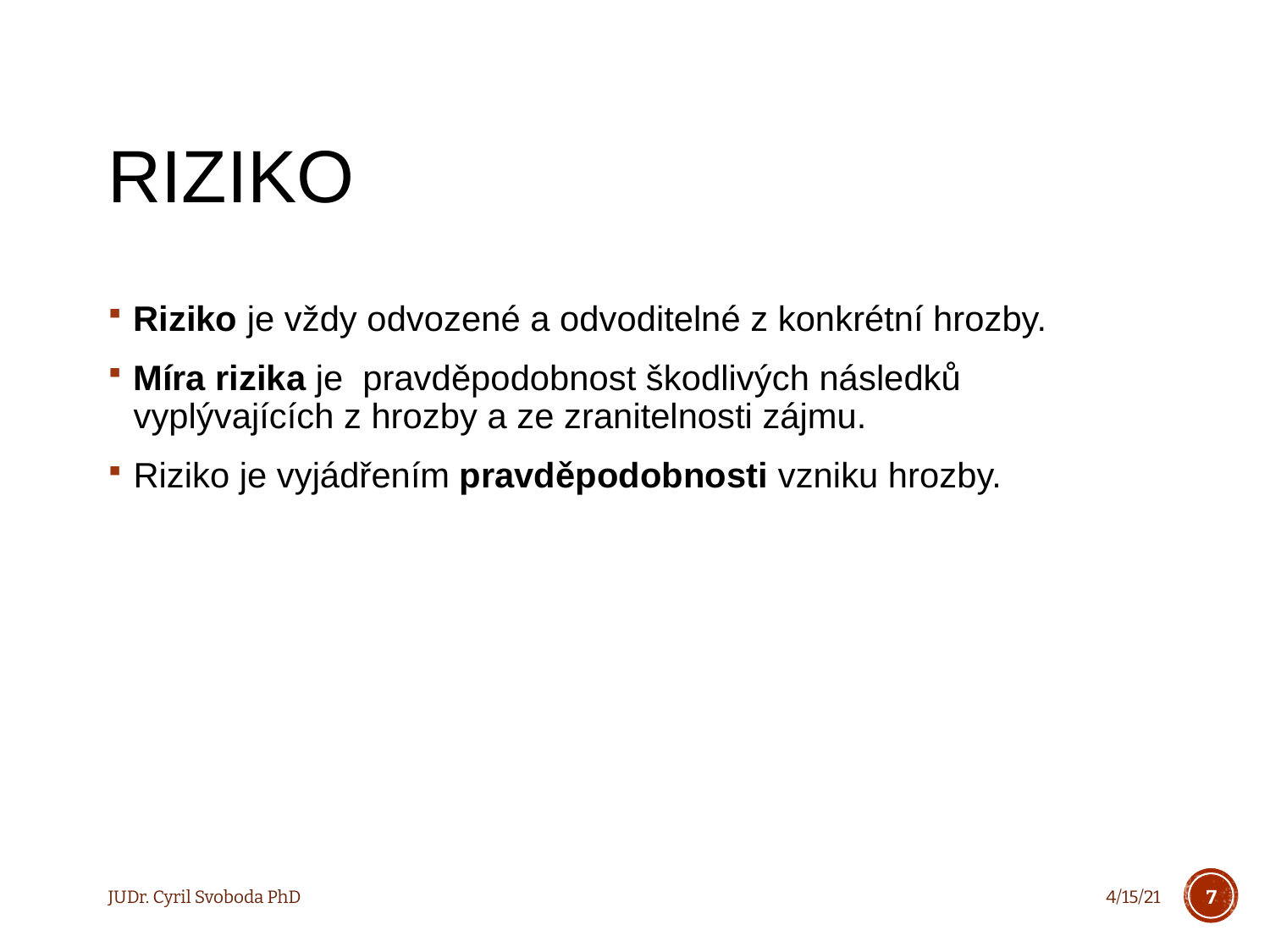

# Riziko
Riziko je vždy odvozené a odvoditelné z konkrétní hrozby.
Míra rizika je  pravděpodobnost škodlivých následků vyplývajících z hrozby a ze zranitelnosti zájmu.
Riziko je vyjádřením pravděpodobnosti vzniku hrozby.
JUDr. Cyril Svoboda PhD
4/15/21
7